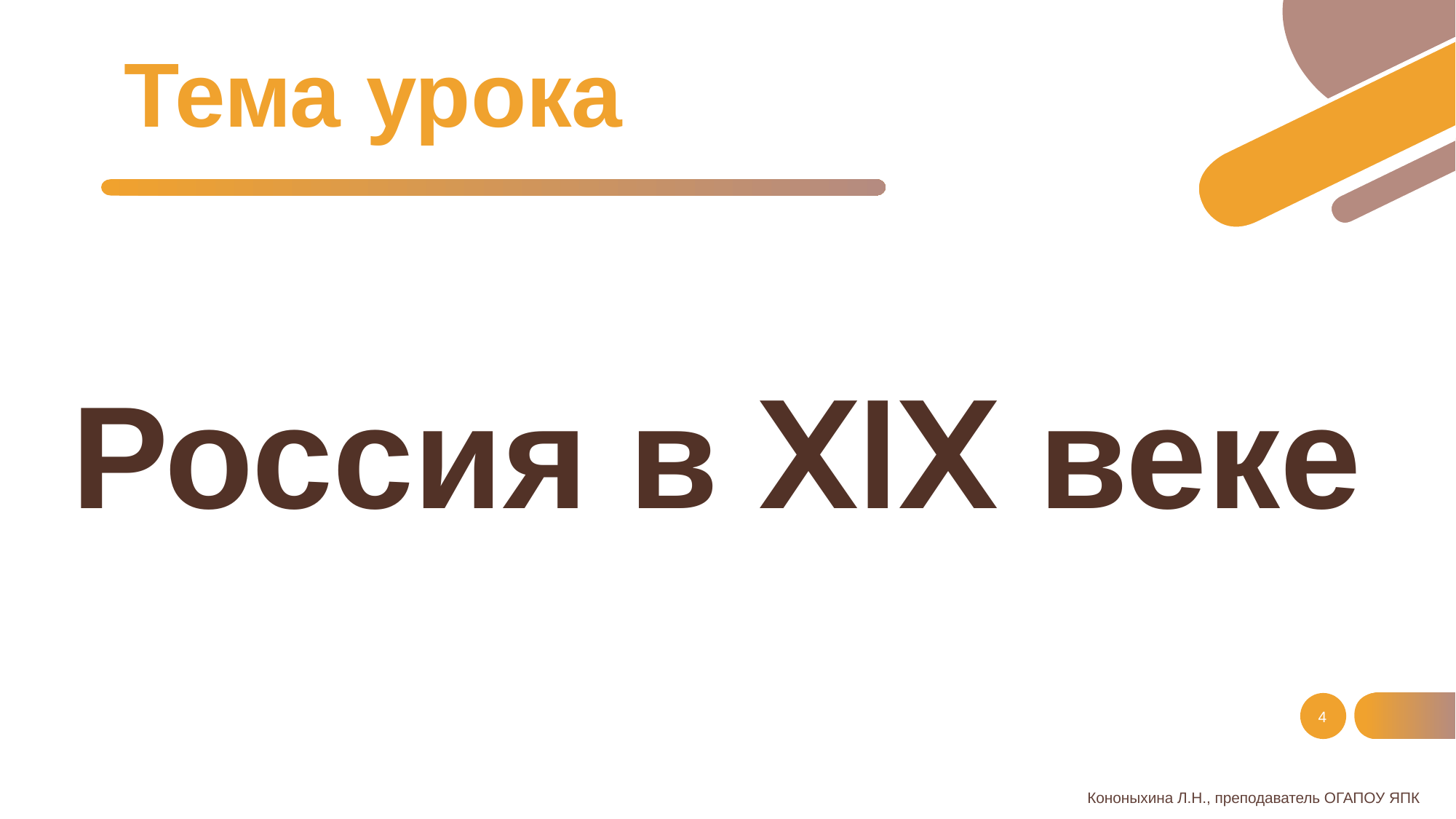

Тема урока
# Россия в XIX веке
4
Кононыхина Л.Н., преподаватель ОГАПОУ ЯПК